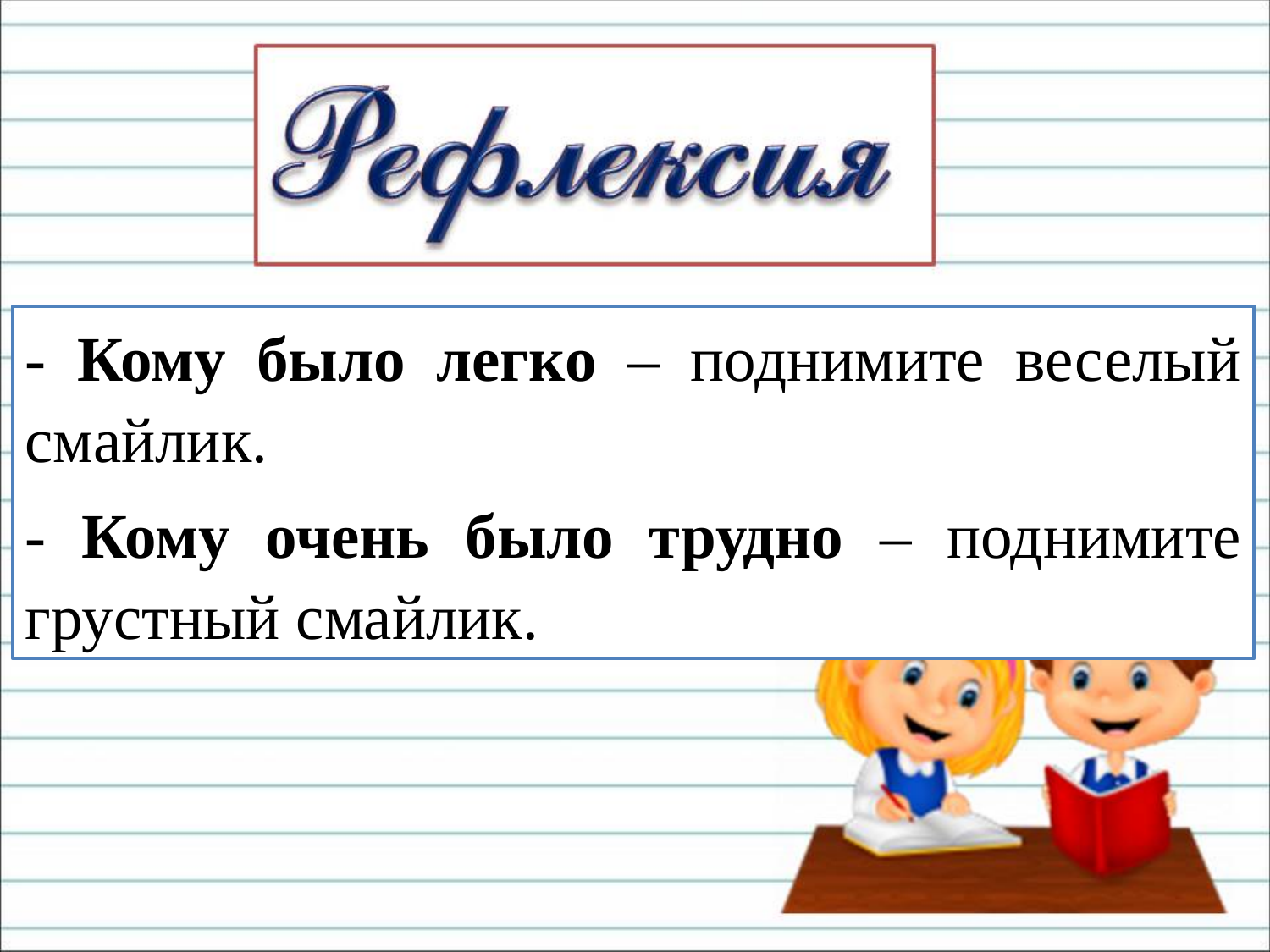

- Кому было легко – поднимите веселый смайлик.
- Кому очень было трудно – поднимите грустный смайлик.